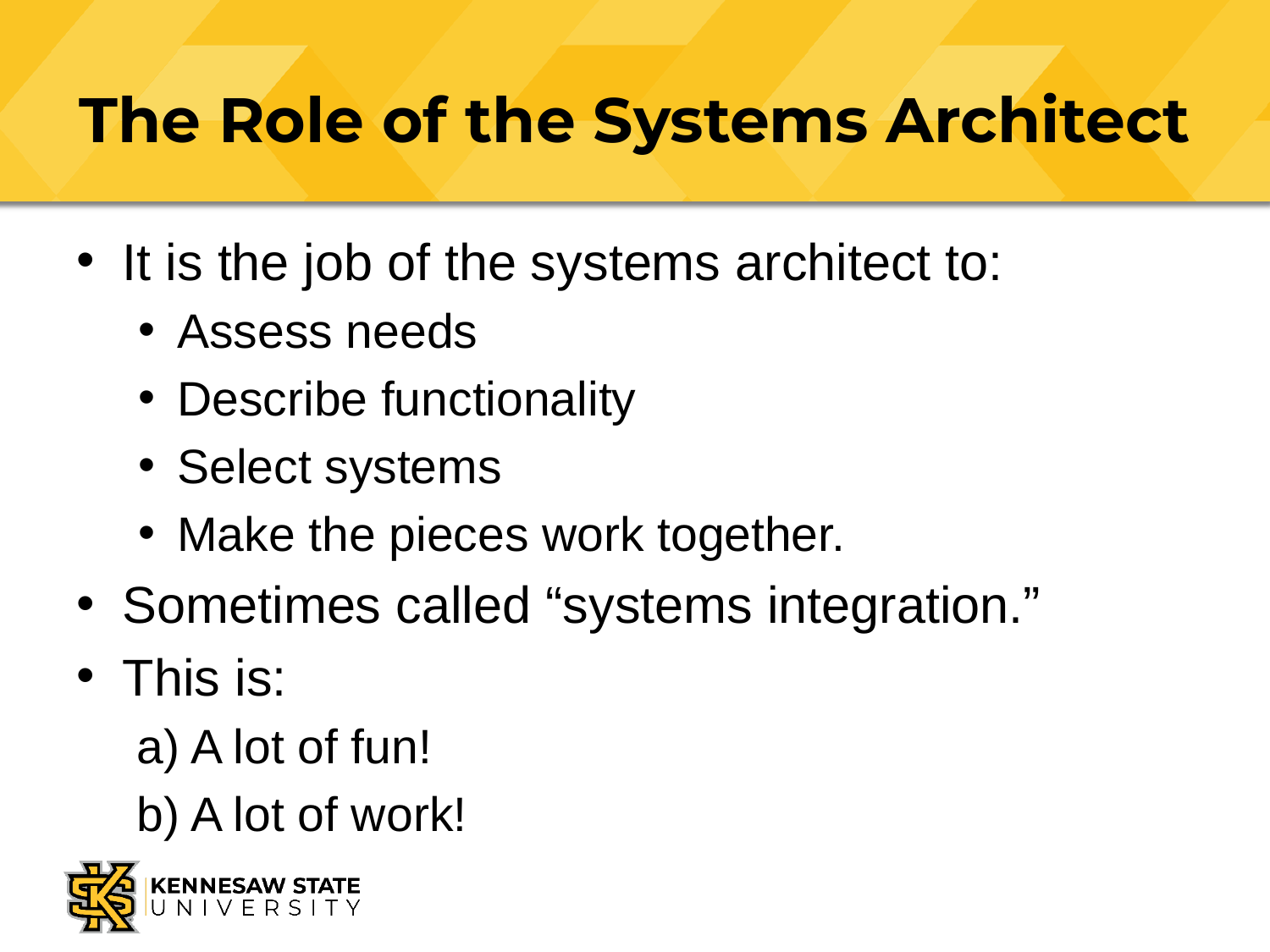

# The Role of the Systems Architect
It is the job of the systems architect to:
Assess needs
Describe functionality
Select systems
Make the pieces work together.
Sometimes called “systems integration.”
This is:
a) A lot of fun!
b) A lot of work!